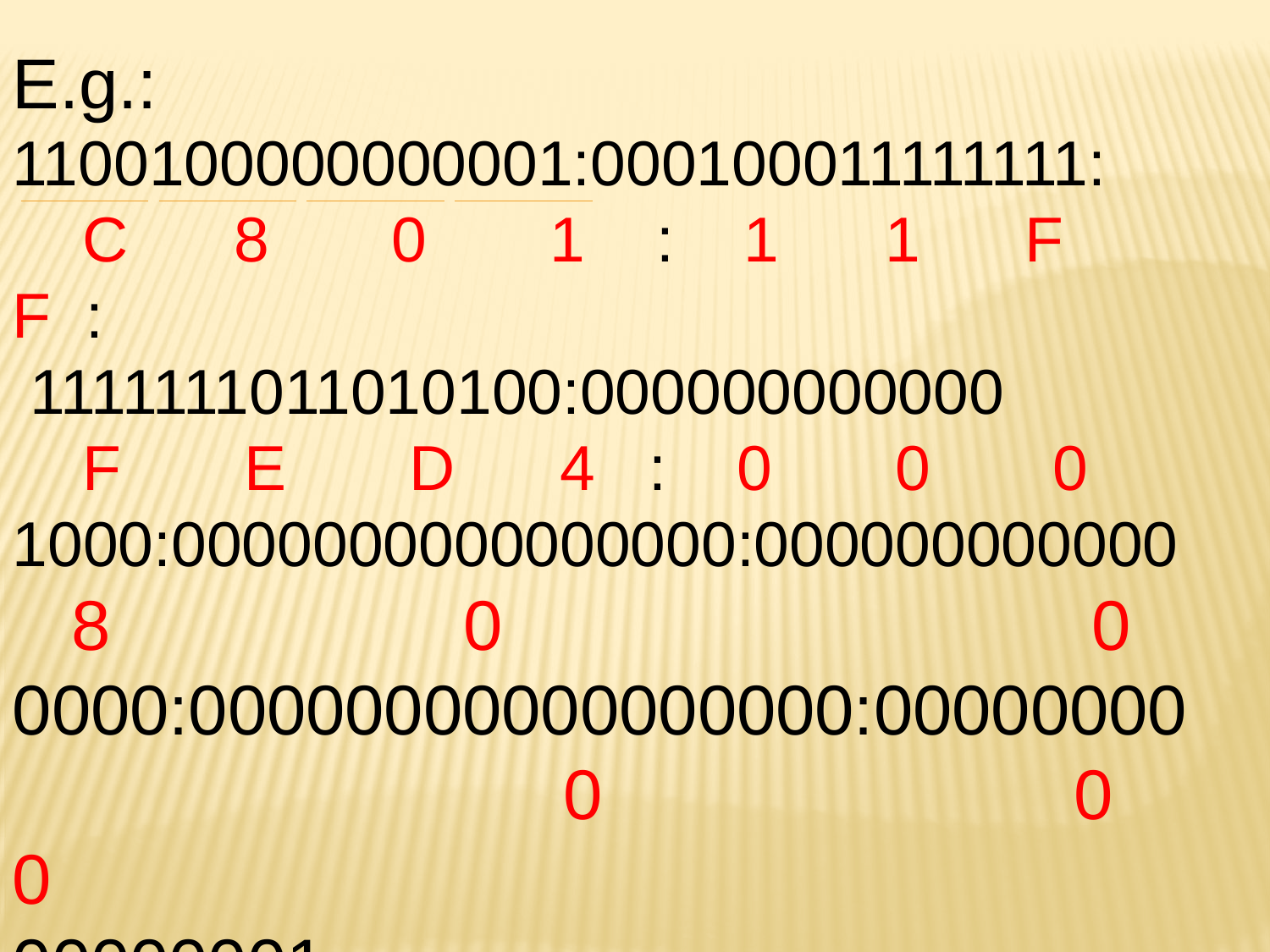

E.g.:
1100100000000001:000100011111111:
    C      8       0       1    :    1      1      F      F  :
 1111111011010100:000000000000
    F       E       D      4   :    0       0       0
1000:0000000000000000:000000000000
   8                  0                              0
0000:00000000000000000:00000000
                            0                        0      0
00000001
    0      1